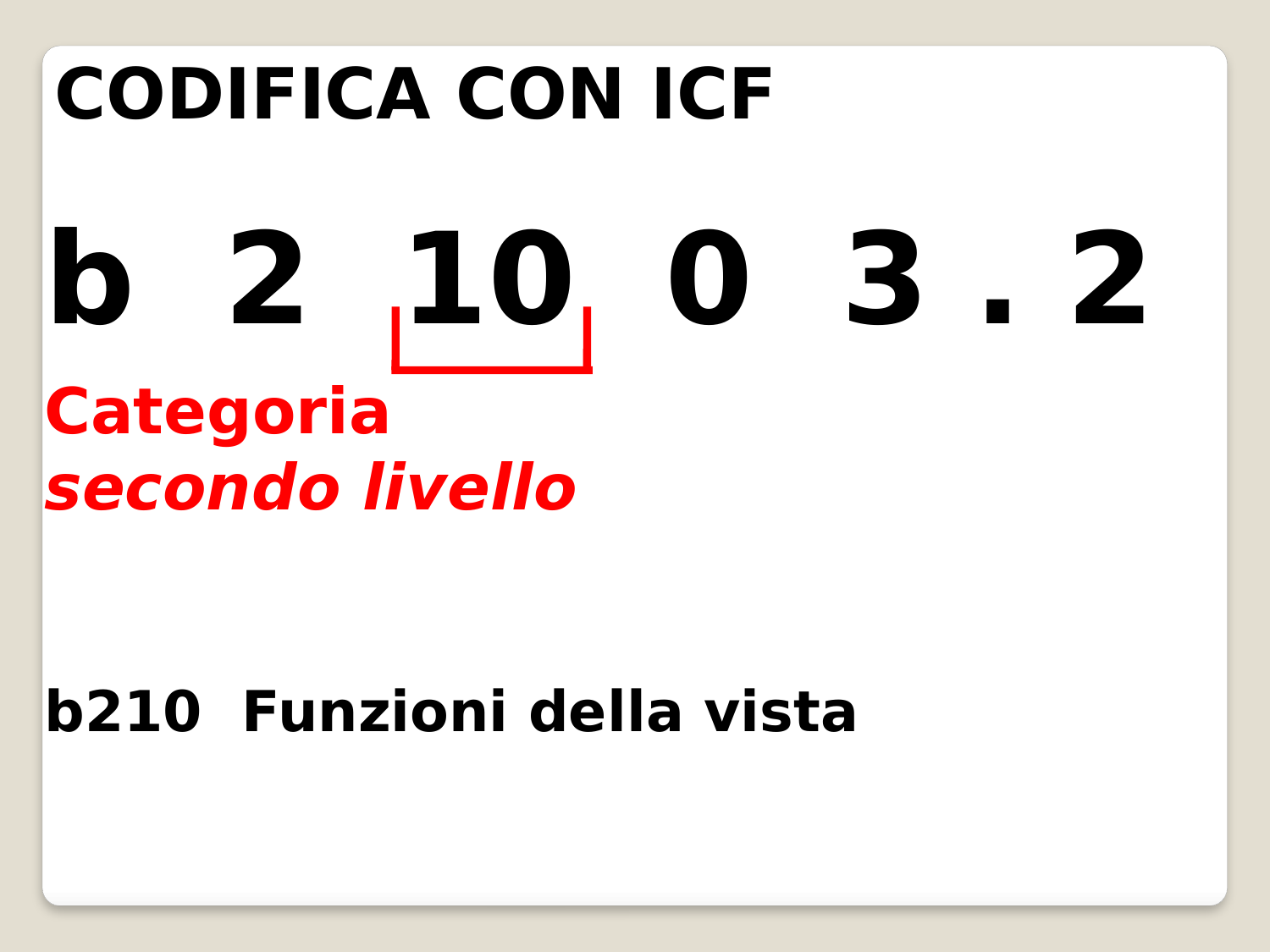

CODIFICA CON ICF

b  2  10  0  3 . 2

Categoria
secondo livello

b210  Funzioni della vista